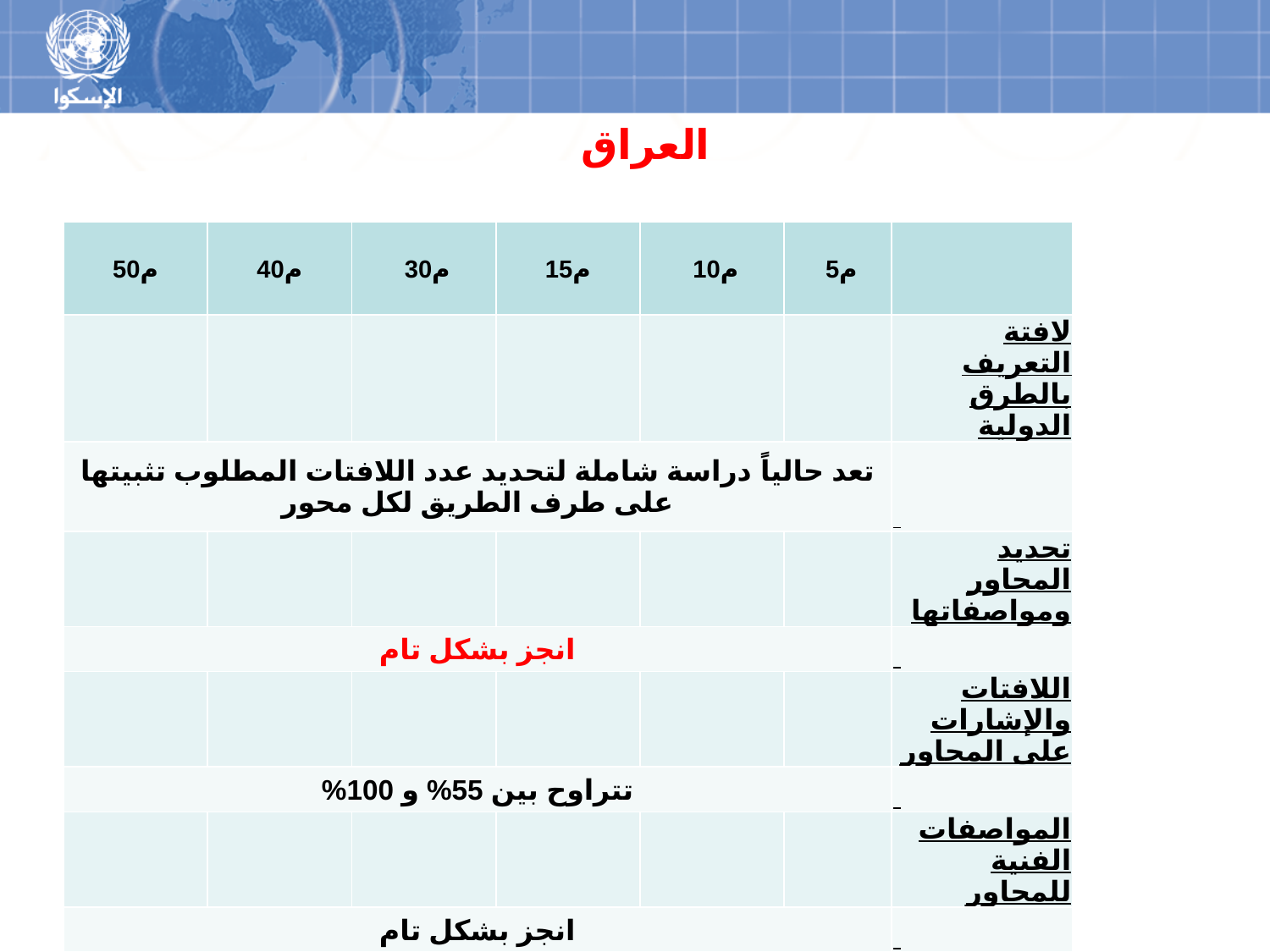

# العراق
| م50 | م40 | م30 | م15 | م10 | م5 |  |
| --- | --- | --- | --- | --- | --- | --- |
|  |  |  |  |  |  | لافتة التعريف بالطرق الدولية |
| تعد حالياً دراسة شاملة لتحديد عدد اللافتات المطلوب تثبيتها على طرف الطريق لكل محور |  |  |  |  |  |  |
|  |  |  |  |  |  | تحديد المحاور ومواصفاتها |
| انجز بشكل تام |  |  |  |  |  |  |
|  |  |  |  |  |  | اللافتات والإشارات على المحاور |
| تتراوح بين 55% و 100% |  |  |  |  |  |  |
|  |  |  |  |  |  | المواصفات الفنية للمحاور |
| انجز بشكل تام |  |  |  |  |  |  |
|  |  |  |  |  |  | الحملة الاعلامية |
| لم تتطلق الحملة بعد |  |  |  |  |  |  |